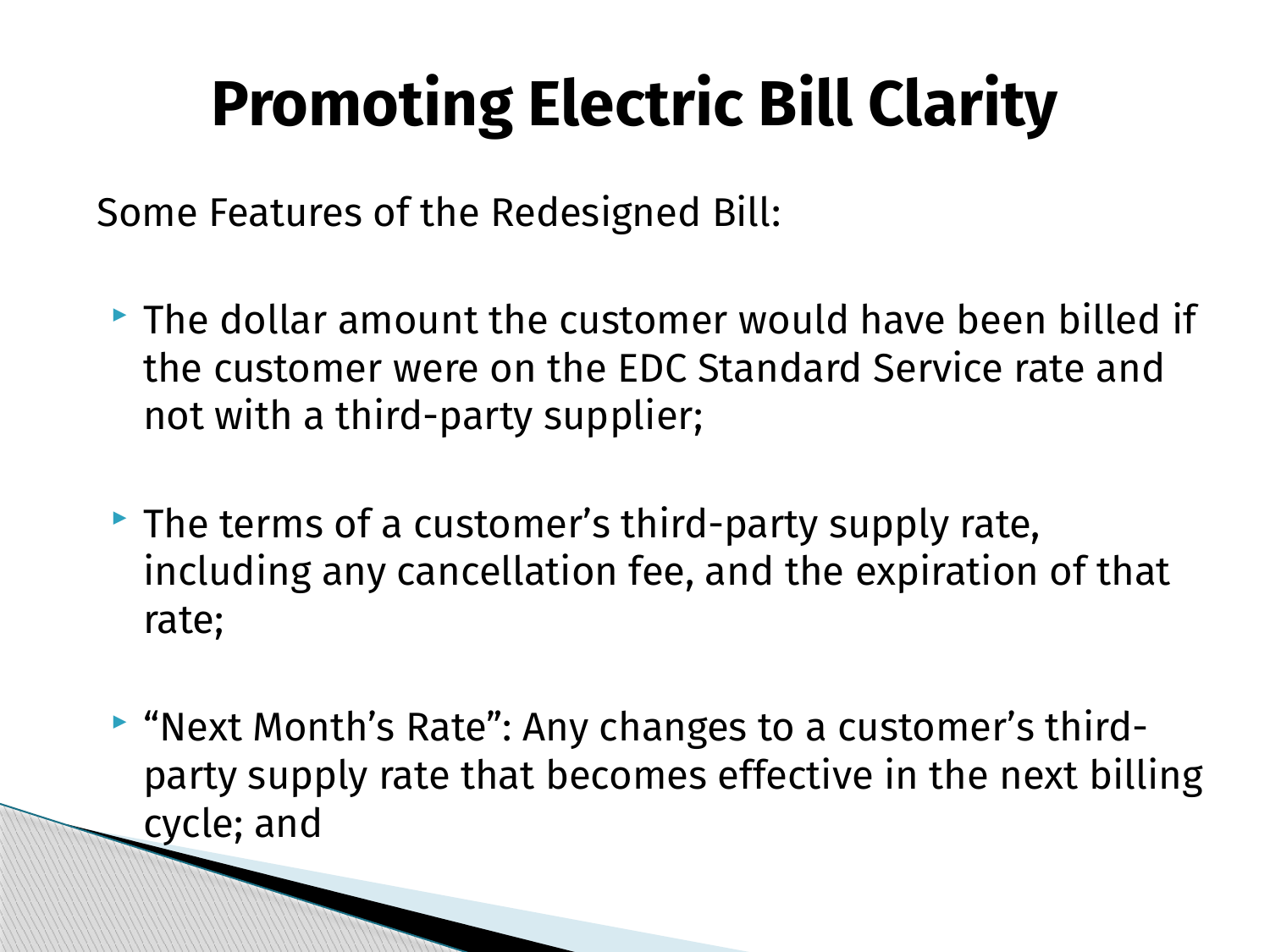

# Promoting Electric Bill Clarity
Some Features of the Redesigned Bill:

The dollar amount the customer would have been billed if the customer were on the EDC Standard Service rate and not with a third-party supplier;

The terms of a customer’s third-party supply rate, including any cancellation fee, and the expiration of that rate;

“Next Month’s Rate”: Any changes to a customer’s third-party supply rate that becomes effective in the next billing cycle; and